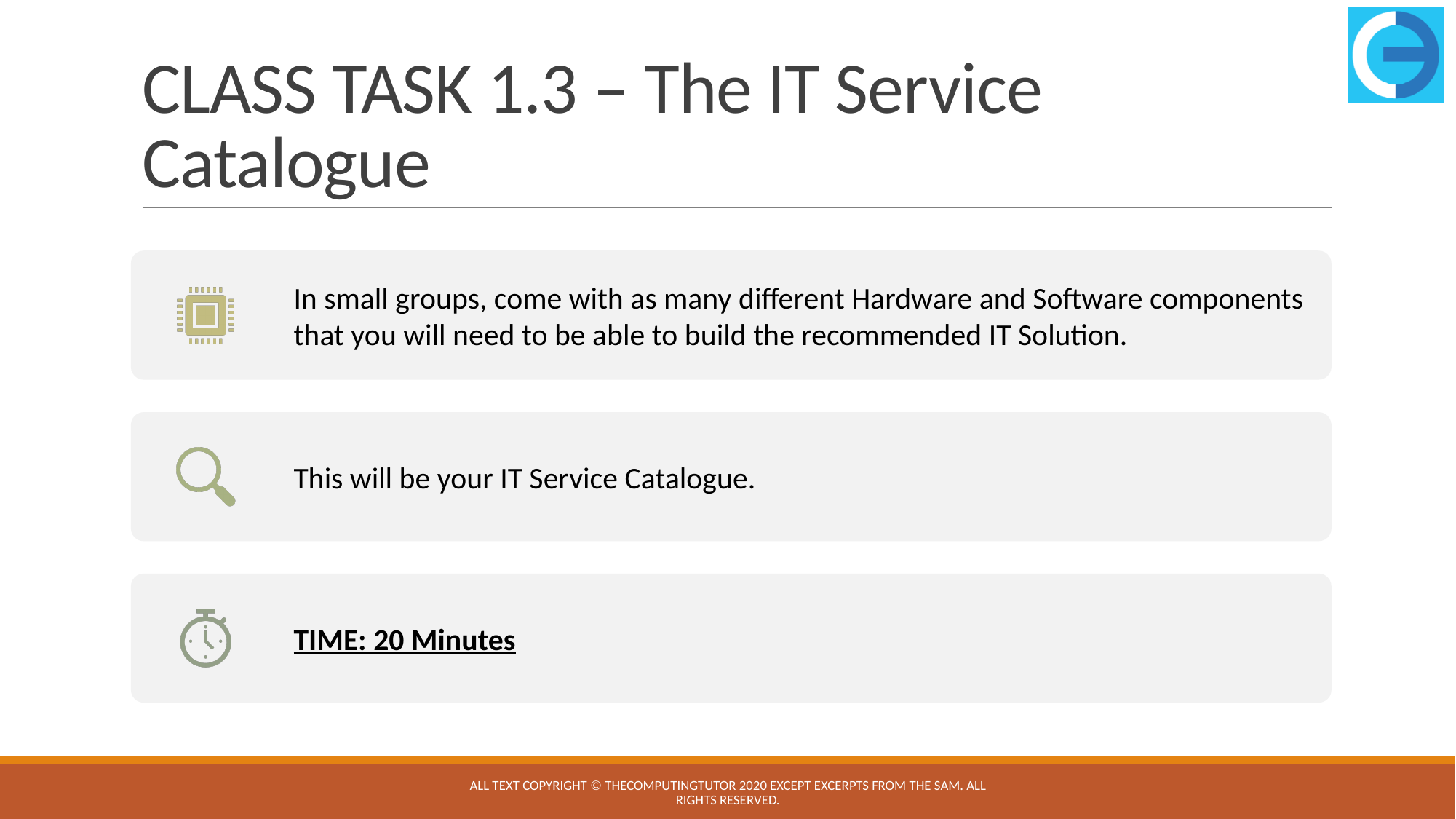

# CLASS TASK 1.3 – The IT Service Catalogue
In small groups, come with as many different Hardware and Software components that you will need to be able to build the recommended IT Solution.
This will be your IT Service Catalogue.
TIME: 20 Minutes
All text copyright © TheComputingTutor 2020 except excerpts from the SAM. All rights Reserved.